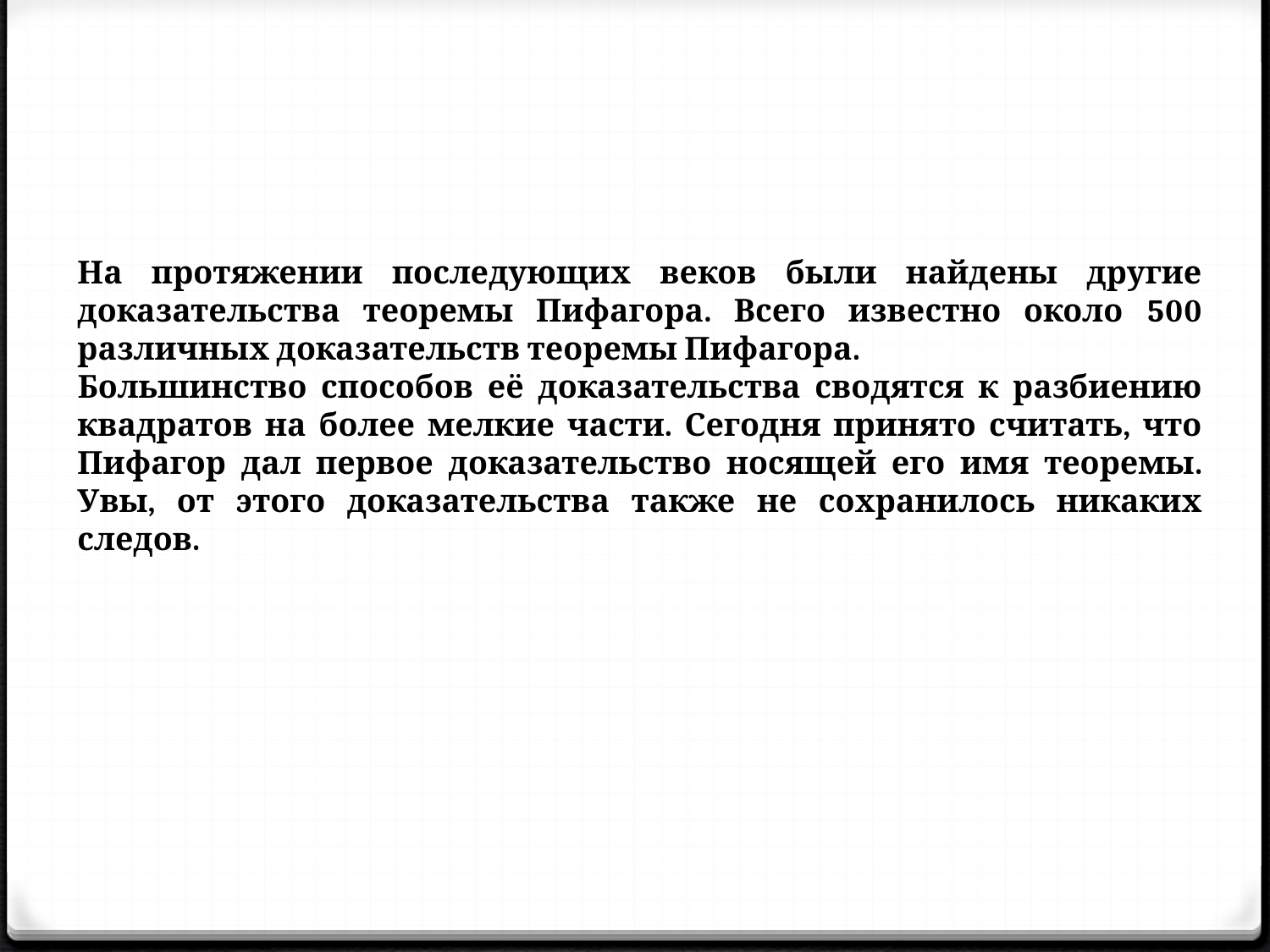

На протяжении последующих веков были найдены другие доказательства теоремы Пифагора. Всего известно около 500 различных доказательств теоремы Пифагора.
Большинство способов её доказательства сводятся к разбиению квадратов на более мелкие части. Сегодня принято считать, что Пифагор дал первое доказательство носящей его имя теоремы. Увы, от этого доказательства также не сохранилось никаких следов.